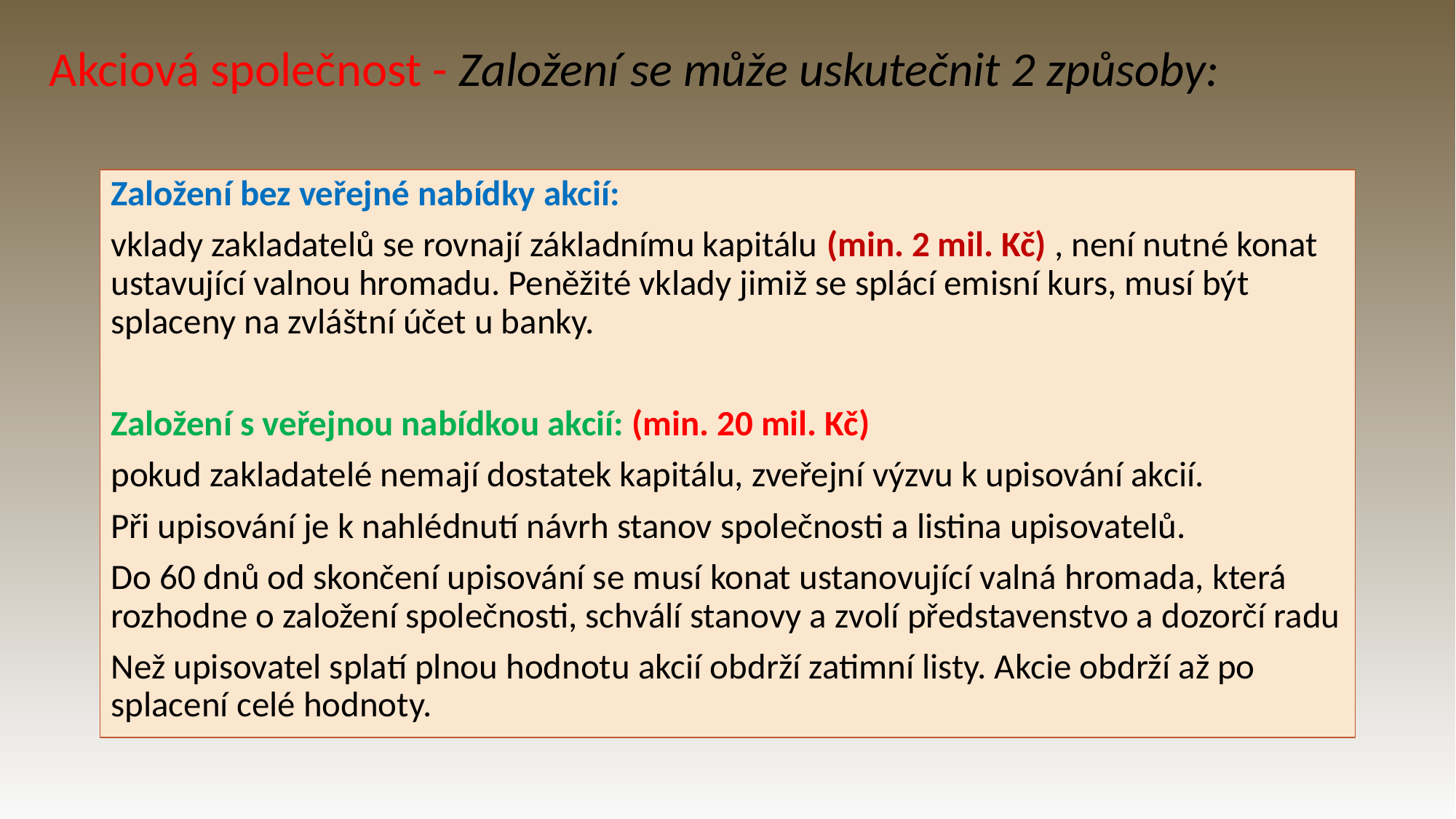

# Akciová společnost - Založení se může uskutečnit 2 způsoby:
Založení bez veřejné nabídky akcií:
vklady zakladatelů se rovnají základnímu kapitálu (min. 2 mil. Kč) , není nutné konat ustavující valnou hromadu. Peněžité vklady jimiž se splácí emisní kurs, musí být splaceny na zvláštní účet u banky.

Založení s veřejnou nabídkou akcií: (min. 20 mil. Kč)
pokud zakladatelé nemají dostatek kapitálu, zveřejní výzvu k upisování akcií.
Při upisování je k nahlédnutí návrh stanov společnosti a listina upisovatelů.
Do 60 dnů od skončení upisování se musí konat ustanovující valná hromada, která rozhodne o založení společnosti, schválí stanovy a zvolí představenstvo a dozorčí radu
Než upisovatel splatí plnou hodnotu akcií obdrží zatimní listy. Akcie obdrží až po splacení celé hodnoty.